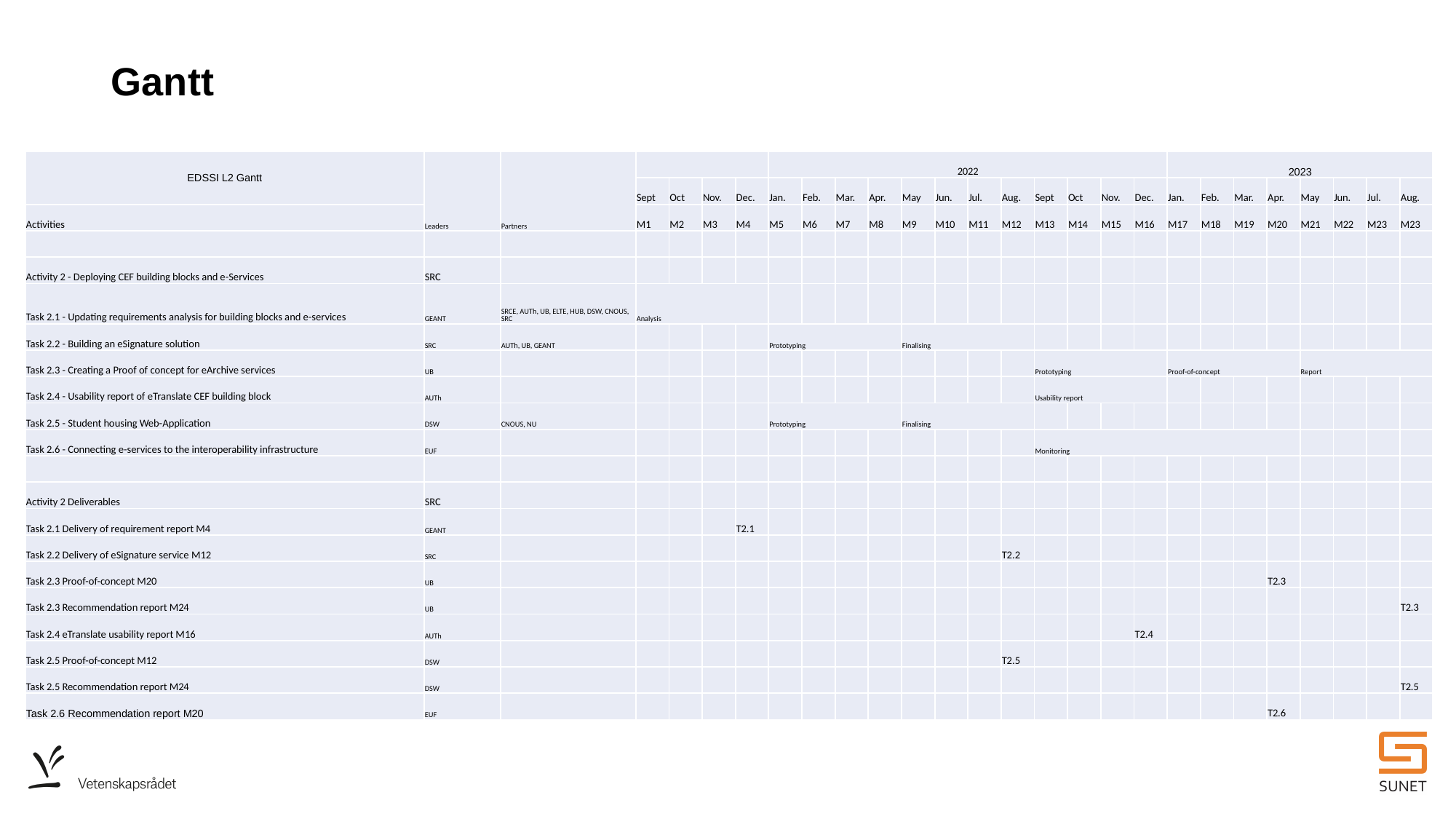

# Gantt
| EDSSI L2 Gantt | Leaders | Partners |  |  |  |  | 2022 |  |  |  |  |  |  |  |  |  |  |  | 2023 |  |  |  |  |  |  |  |
| --- | --- | --- | --- | --- | --- | --- | --- | --- | --- | --- | --- | --- | --- | --- | --- | --- | --- | --- | --- | --- | --- | --- | --- | --- | --- | --- |
|  |  |  | Sept | Oct | Nov. | Dec. | Jan. | Feb. | Mar. | Apr. | May | Jun. | Jul. | Aug. | Sept | Oct | Nov. | Dec. | Jan. | Feb. | Mar. | Apr. | May | Jun. | Jul. | Aug. |
| Activities |  |  | M1 | M2 | M3 | M4 | M5 | M6 | M7 | M8 | M9 | M10 | M11 | M12 | M13 | M14 | M15 | M16 | M17 | M18 | M19 | M20 | M21 | M22 | M23 | M23 |
|  |  |  |  |  |  |  |  |  |  |  |  |  |  |  |  |  |  |  |  |  |  |  |  |  |  |  |
| Activity 2 - Deploying CEF building blocks and e-Services | SRC |  |  |  |  |  |  |  |  |  |  |  |  |  |  |  |  |  |  |  |  |  |  |  |  |  |
| Task 2.1 - Updating requirements analysis for building blocks and e-services | GEANT | SRCE, AUTh, UB, ELTE, HUB, DSW, CNOUS, SRC | Analysis |  |  |  |  |  |  |  |  |  |  |  |  |  |  |  |  |  |  |  |  |  |  |  |
| Task 2.2 - Building an eSignature solution | SRC | AUTh, UB, GEANT |  |  |  |  | Prototyping |  |  |  | Finalising |  |  |  |  |  |  |  |  |  |  |  |  |  |  |  |
| Task 2.3 - Creating a Proof of concept for eArchive services | UB |  |  |  |  |  |  |  |  |  |  |  |  |  | Prototyping |  |  |  | Proof-of-concept |  |  |  | Report |  |  |  |
| Task 2.4 - Usability report of eTranslate CEF building block | AUTh |  |  |  |  |  |  |  |  |  |  |  |  |  | Usability report |  |  |  |  |  |  |  |  |  |  |  |
| Task 2.5 - Student housing Web-Application | DSW | CNOUS, NU |  |  |  |  | Prototyping |  |  |  | Finalising |  |  |  |  |  |  |  |  |  |  |  |  |  |  |  |
| Task 2.6 - Connecting e-services to the interoperability infrastructure | EUF |  |  |  |  |  |  |  |  |  |  |  |  |  | Monitoring |  |  |  |  |  |  |  |  |  |  |  |
|  |  |  |  |  |  |  |  |  |  |  |  |  |  |  |  |  |  |  |  |  |  |  |  |  |  |  |
| Activity 2 Deliverables | SRC |  |  |  |  |  |  |  |  |  |  |  |  |  |  |  |  |  |  |  |  |  |  |  |  |  |
| Task 2.1 Delivery of requirement report M4 | GEANT |  |  |  |  | T2.1 |  |  |  |  |  |  |  |  |  |  |  |  |  |  |  |  |  |  |  |  |
| Task 2.2 Delivery of eSignature service M12 | SRC |  |  |  |  |  |  |  |  |  |  |  |  | T2.2 |  |  |  |  |  |  |  |  |  |  |  |  |
| Task 2.3 Proof-of-concept M20 | UB |  |  |  |  |  |  |  |  |  |  |  |  |  |  |  |  |  |  |  |  | T2.3 |  |  |  |  |
| Task 2.3 Recommendation report M24 | UB |  |  |  |  |  |  |  |  |  |  |  |  |  |  |  |  |  |  |  |  |  |  |  |  | T2.3 |
| Task 2.4 eTranslate usability report M16 | AUTh |  |  |  |  |  |  |  |  |  |  |  |  |  |  |  |  | T2.4 |  |  |  |  |  |  |  |  |
| Task 2.5 Proof-of-concept M12 | DSW |  |  |  |  |  |  |  |  |  |  |  |  | T2.5 |  |  |  |  |  |  |  |  |  |  |  |  |
| Task 2.5 Recommendation report M24 | DSW |  |  |  |  |  |  |  |  |  |  |  |  |  |  |  |  |  |  |  |  |  |  |  |  | T2.5 |
| Task 2.6 Recommendation report M20 | EUF |  |  |  |  |  |  |  |  |  |  |  |  |  |  |  |  |  |  |  |  | T2.6 |  |  |  |  |